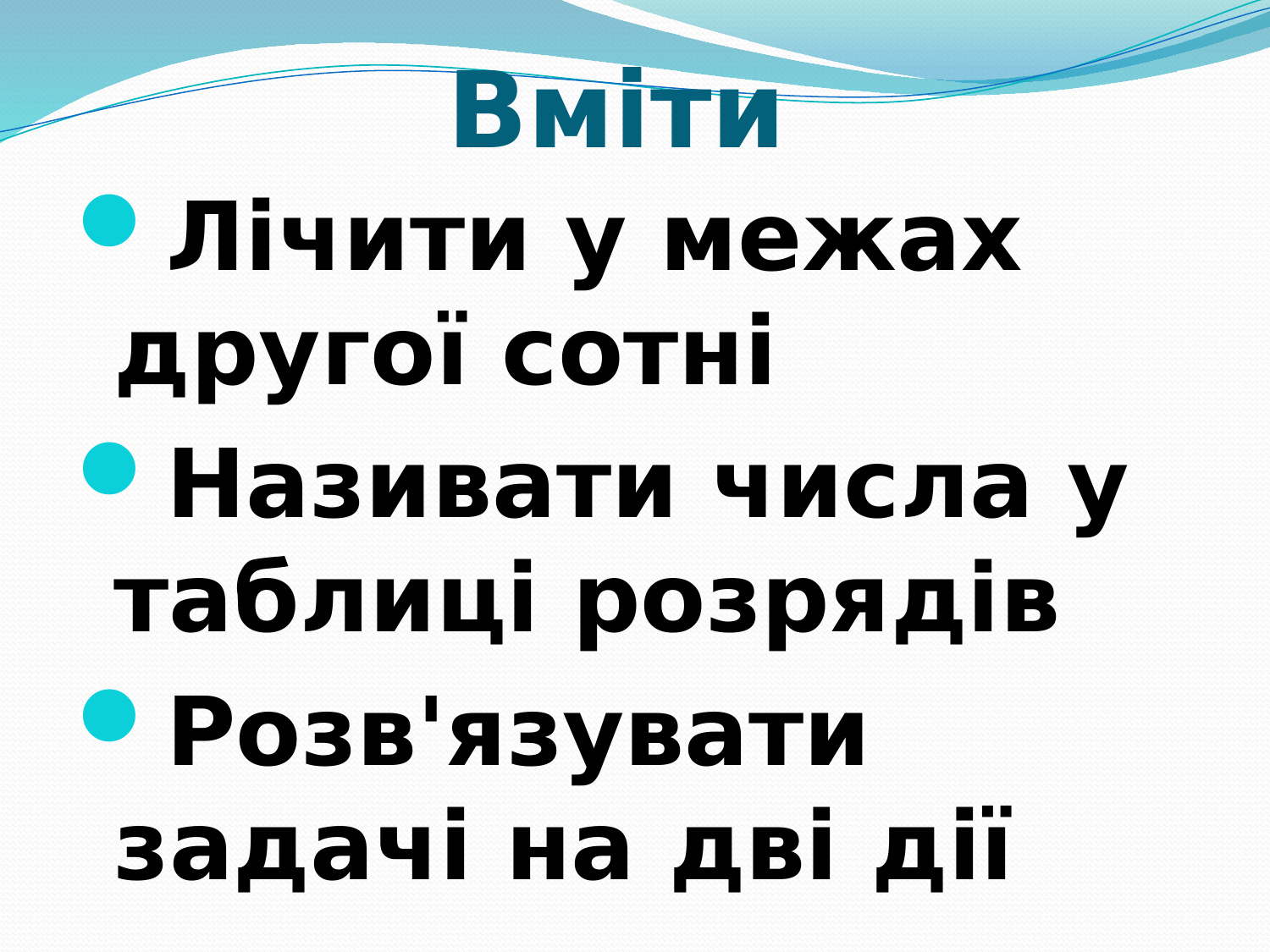

# Вміти
Лічити у межах другої сотні
Називати числа у таблиці розрядів
Розв'язувати задачі на дві дії